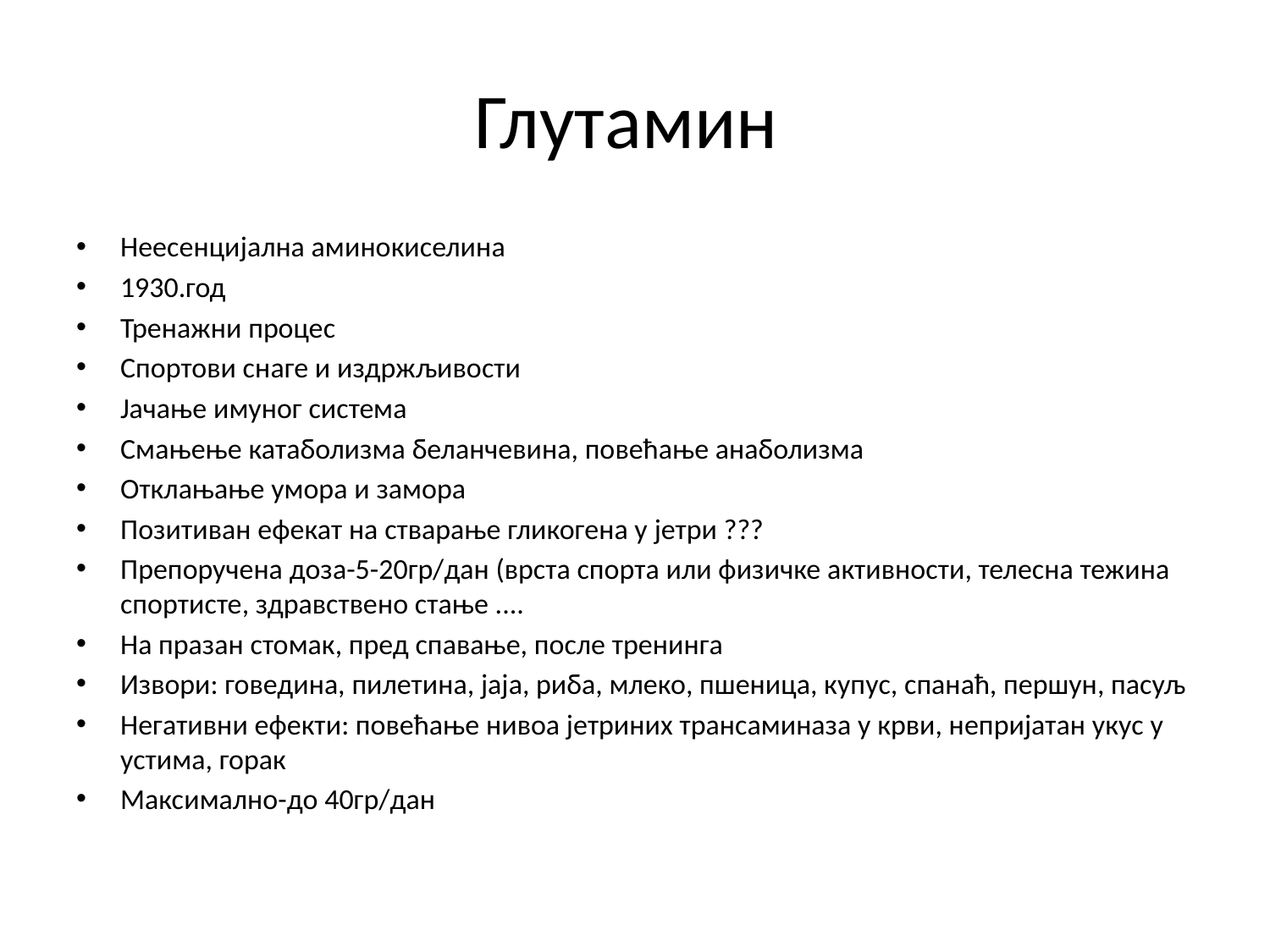

# Глутамин
Неесенцијална аминокиселина
1930.год
Тренажни процес
Спортови снаге и издржљивости
Јачање имуног система
Смањење катаболизма беланчевина, повећање анаболизма
Отклањање умора и замора
Позитиван ефекат на стварање гликогена у јетри ???
Препоручена доза-5-20гр/дан (врста спорта или физичке активности, телесна тежина спортисте, здравствено стање ....
На празан стомак, пред спавање, после тренинга
Извори: говедина, пилетина, јаја, риба, млеко, пшеница, купус, спанаћ, першун, пасуљ
Негативни ефекти: повећање нивоа јетриних трансаминаза у крви, непријатан укус у устима, горак
Максимално-до 40гр/дан